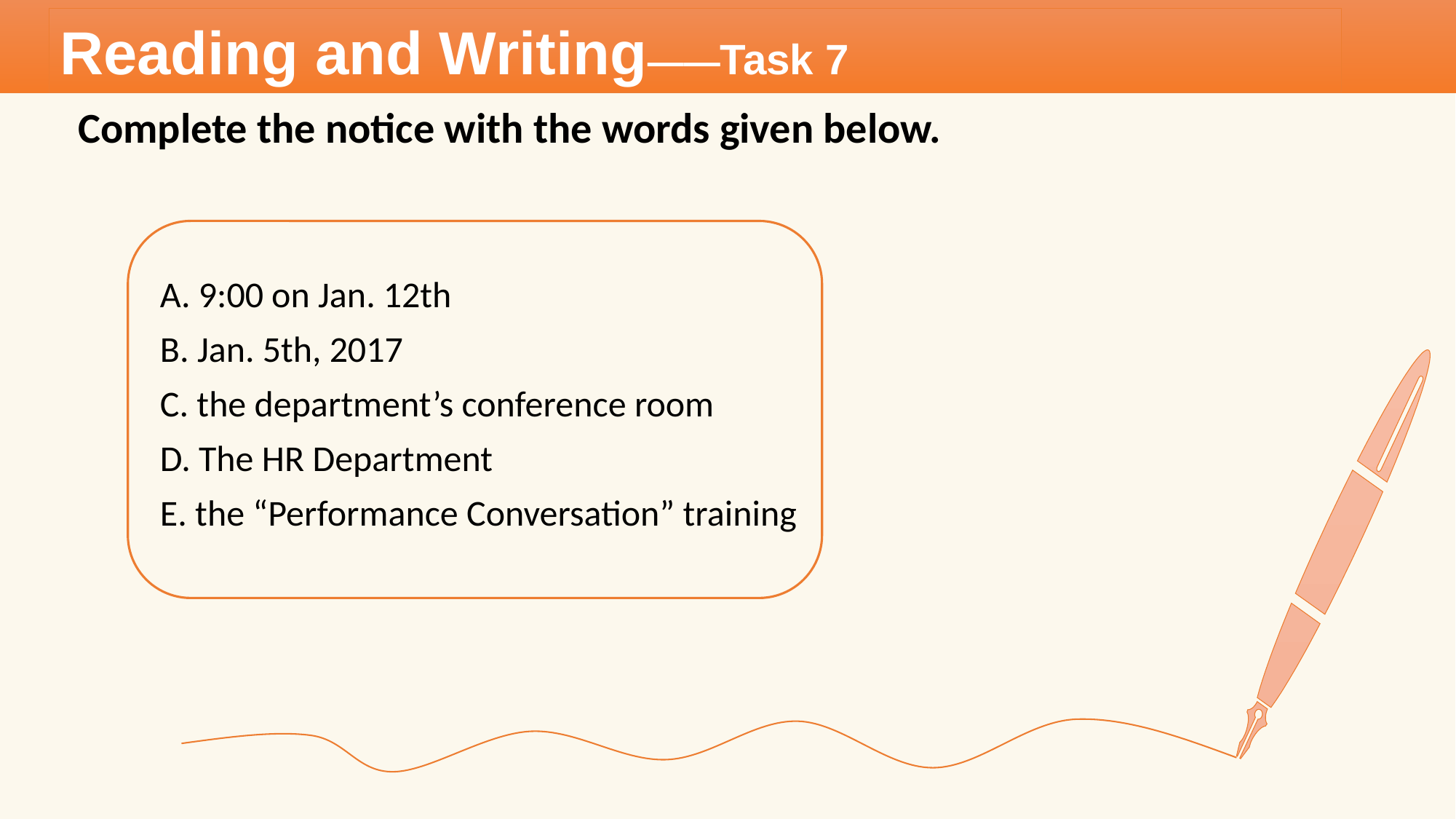

Reading and Writing——Task 7
Complete the notice with the words given below.

          A. 9:00 on Jan. 12th
          B. Jan. 5th, 2017
          C. the department’s conference room
          D. The HR Department
          E. the “Performance Conversation” training